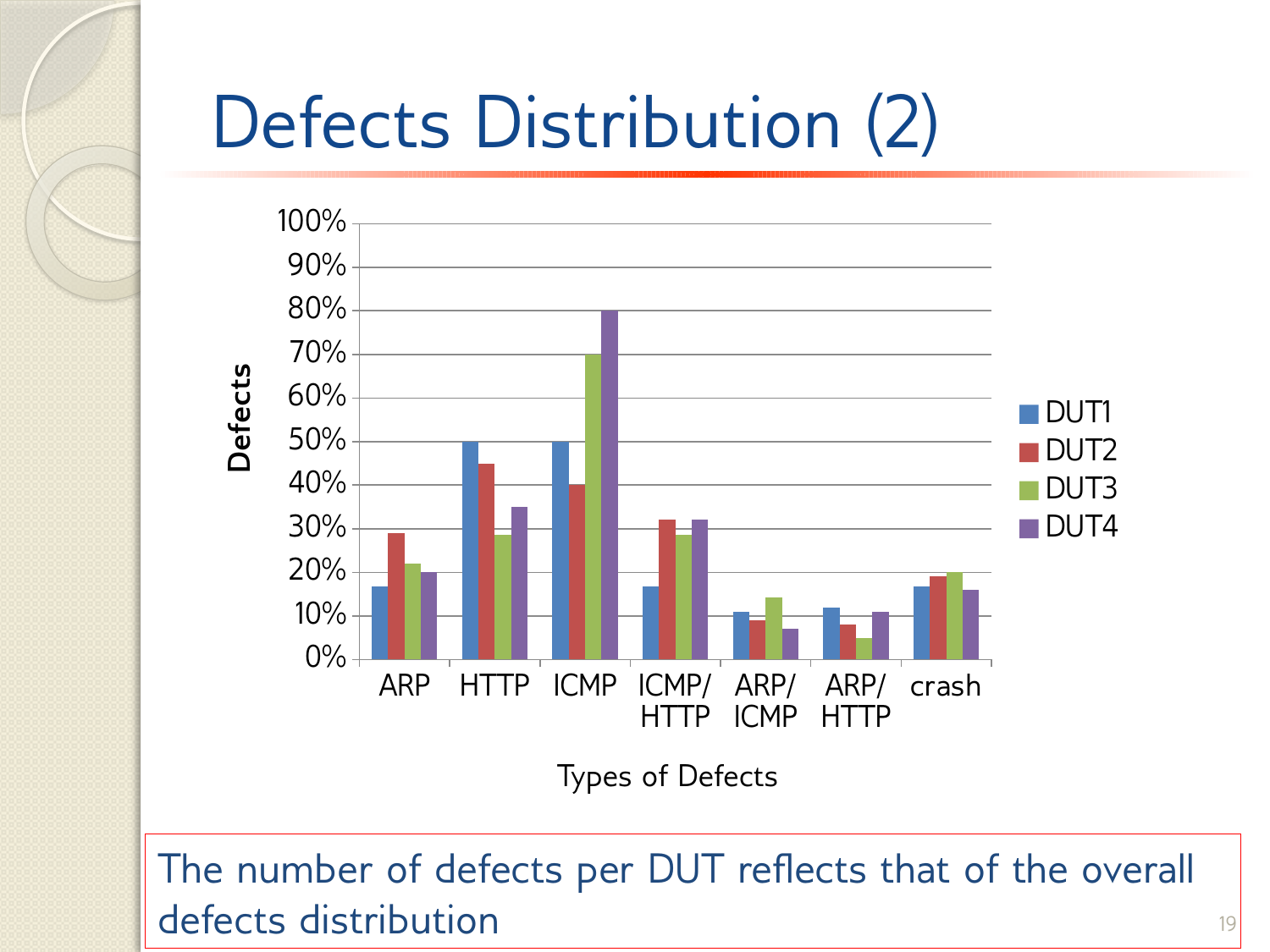

# Defects Distribution (2)

### Chart

| Category | DUT1 | DUT2 | DUT3 | DUT4 |
|---|---|---|---|---|
| ARP | 0.1667 | 0.29 | 0.22 | 0.2 |
| HTTP | 0.5 | 0.45 | 0.2857 | 0.35 |
| ICMP | 0.5 | 0.4 | 0.7 | 0.8 |
| ICMP/HTTP | 0.1667 | 0.32 | 0.2857 | 0.32 |
| ARP/ICMP | 0.11 | 0.09 | 0.1429 | 0.07 |
| ARP/HTTP | 0.12 | 0.08 | 0.05 | 0.11 |
| crash | 0.1667 | 0.19 | 0.2 | 0.16 |
Defects
Types of Defects
The number of defects per DUT reflects that of the overall defects distribution
19